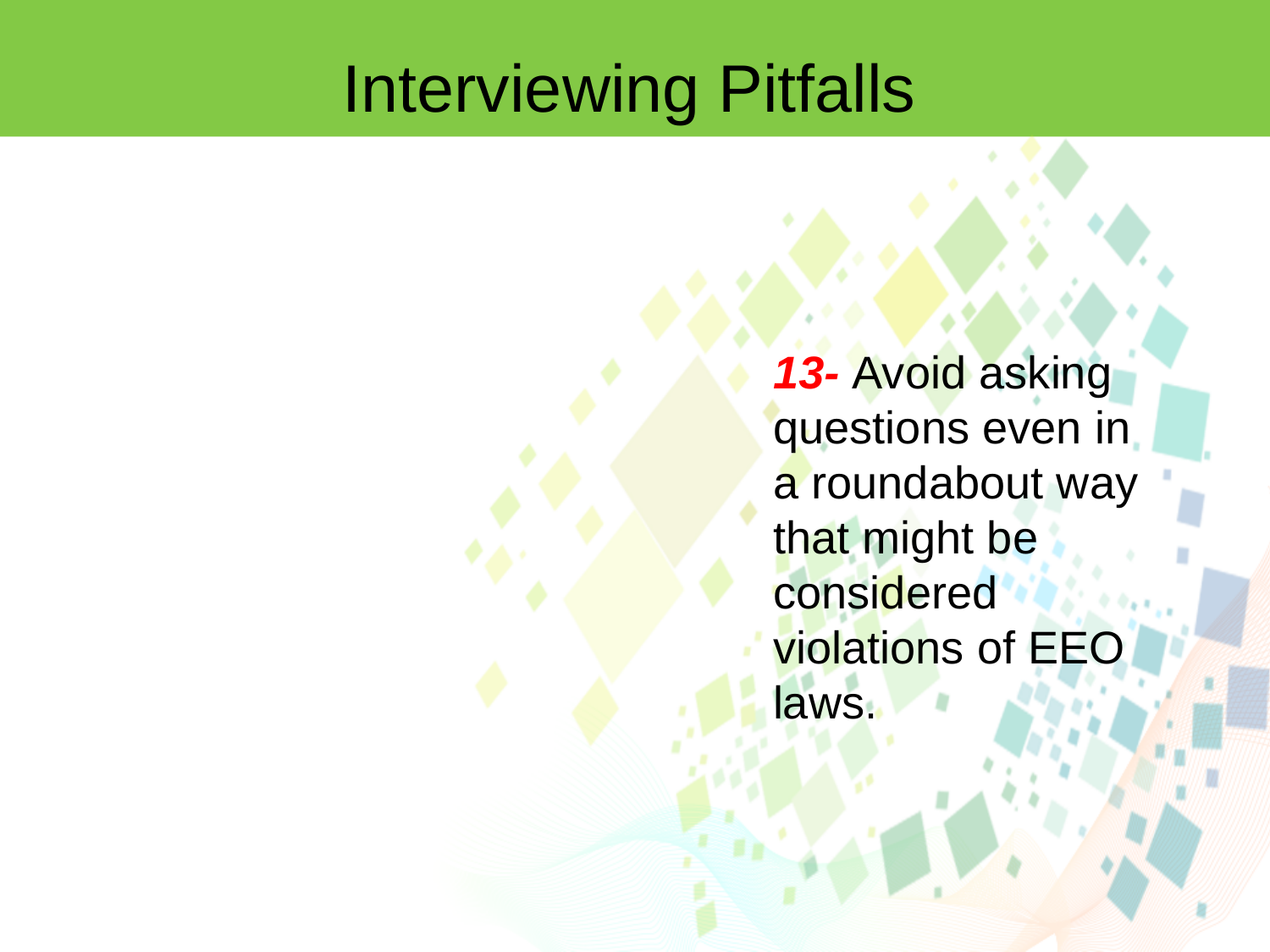

Interviewing Pitfalls
13- Avoid asking questions even in a roundabout way that might be considered
violations of EEO laws.